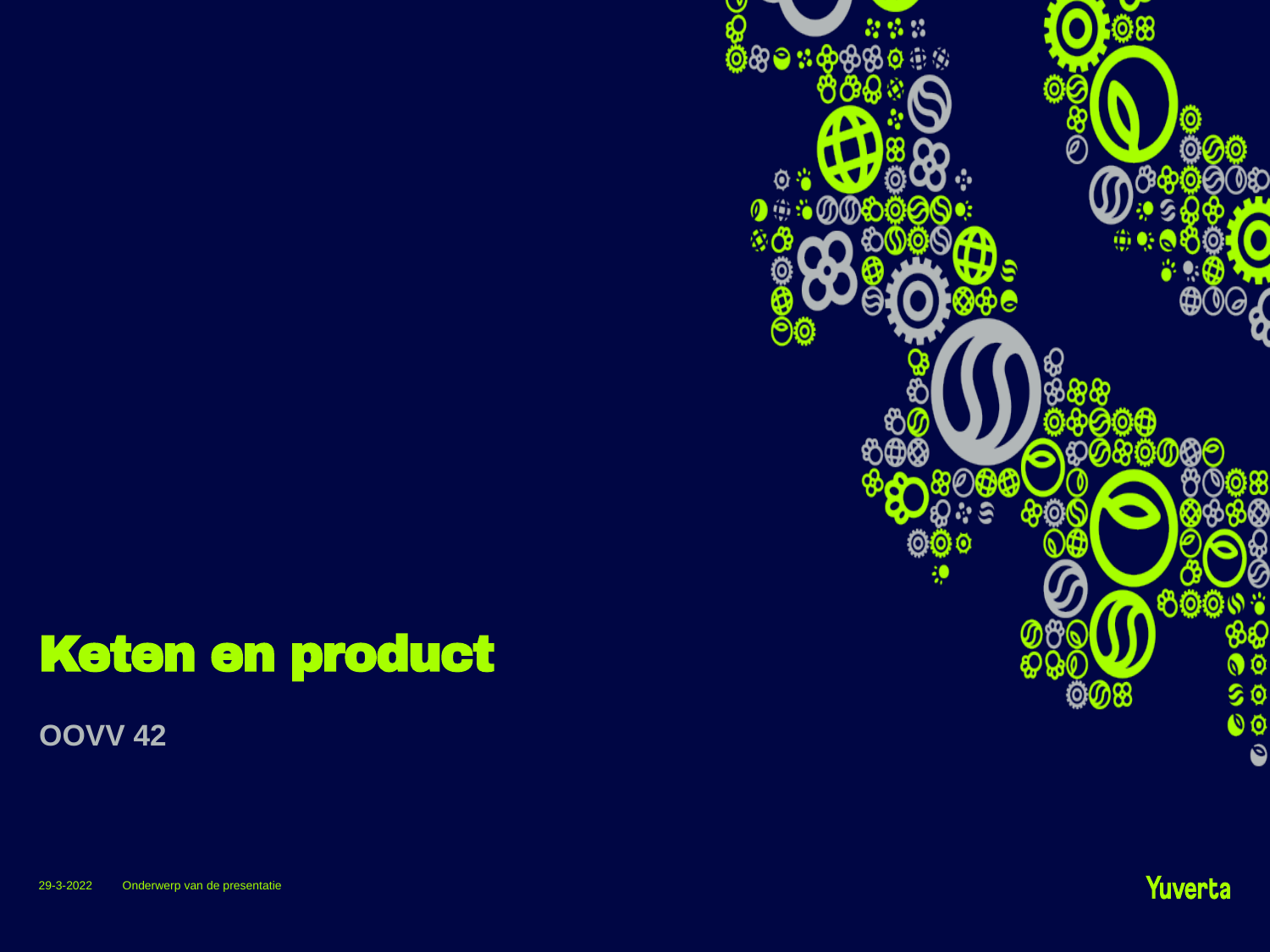

# Keten en product
OOVV 42
29-3-2022
Onderwerp van de presentatie